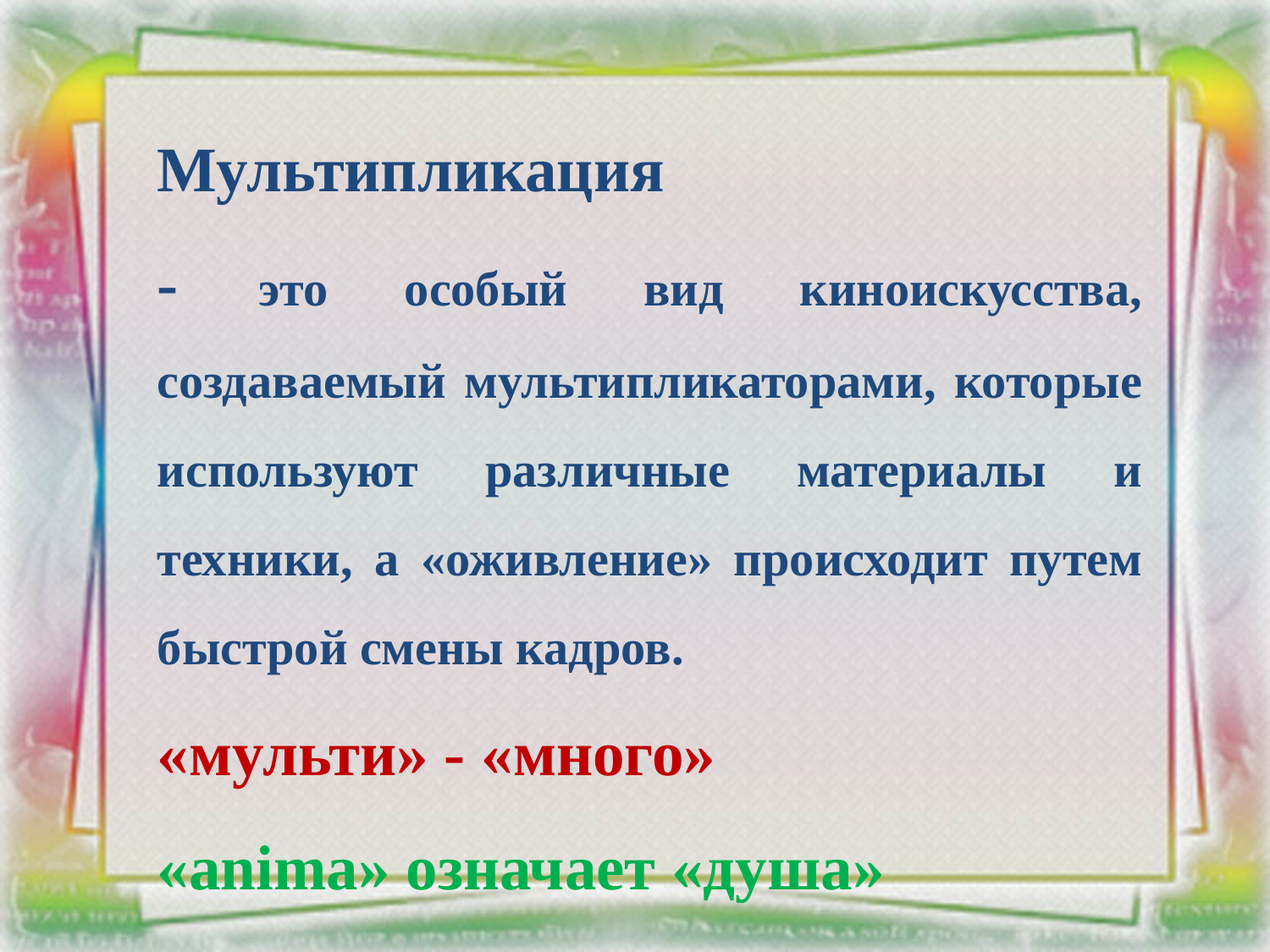

Мультипликация
- это особый вид киноискусства, создаваемый мультипликаторами, которые используют различные материалы и техники, а «оживление» происходит путем быстрой смены кадров.
«мульти» - «много»
«anima» означает «душа»